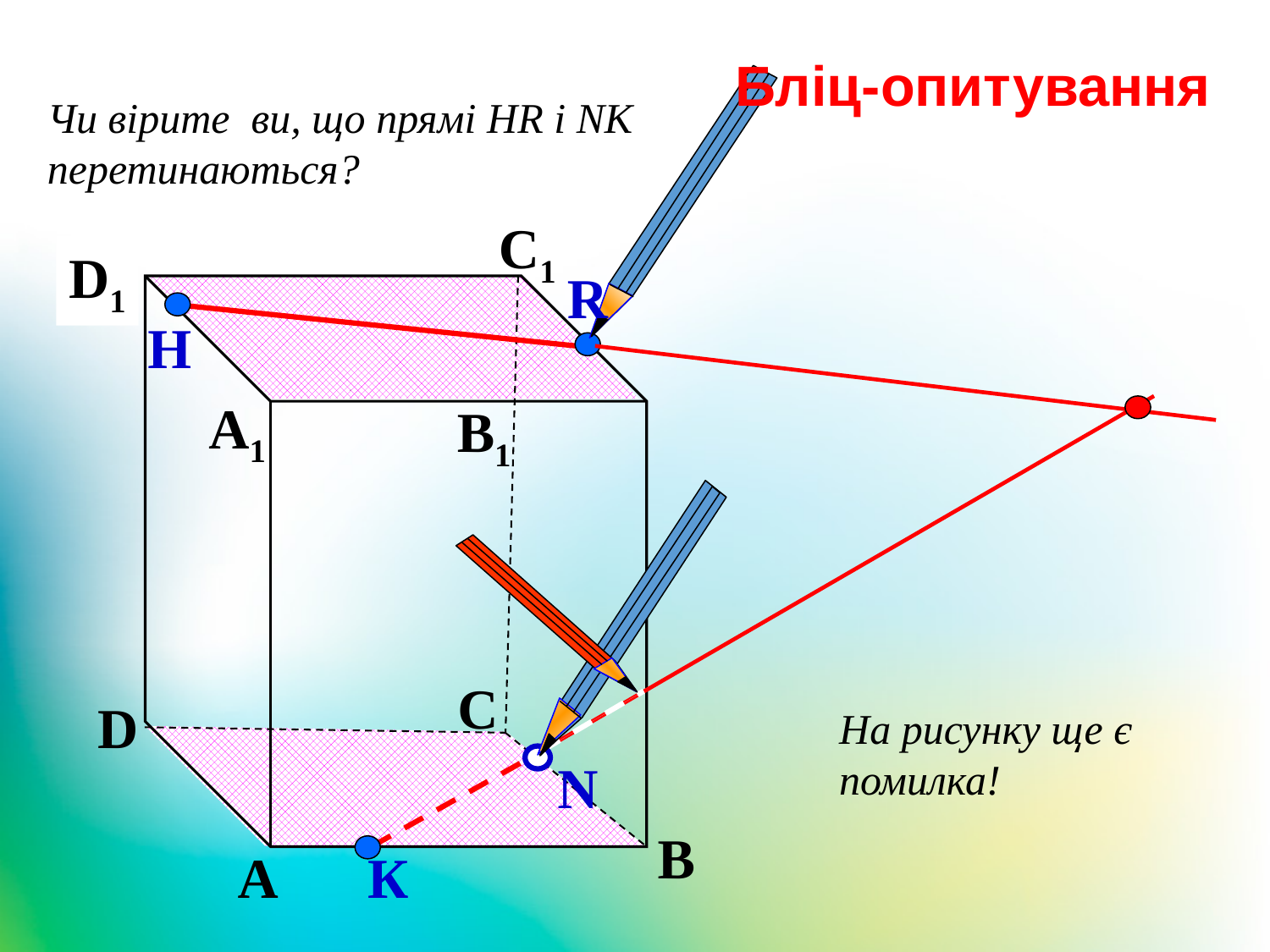

Чи вірите  ви, що прямі НR і NK
перетинаються?

Бліц-опитування
С1
D1
R

Н

А1
B1

С
D

На рисунку ще є
помилка!

N

В
А

К